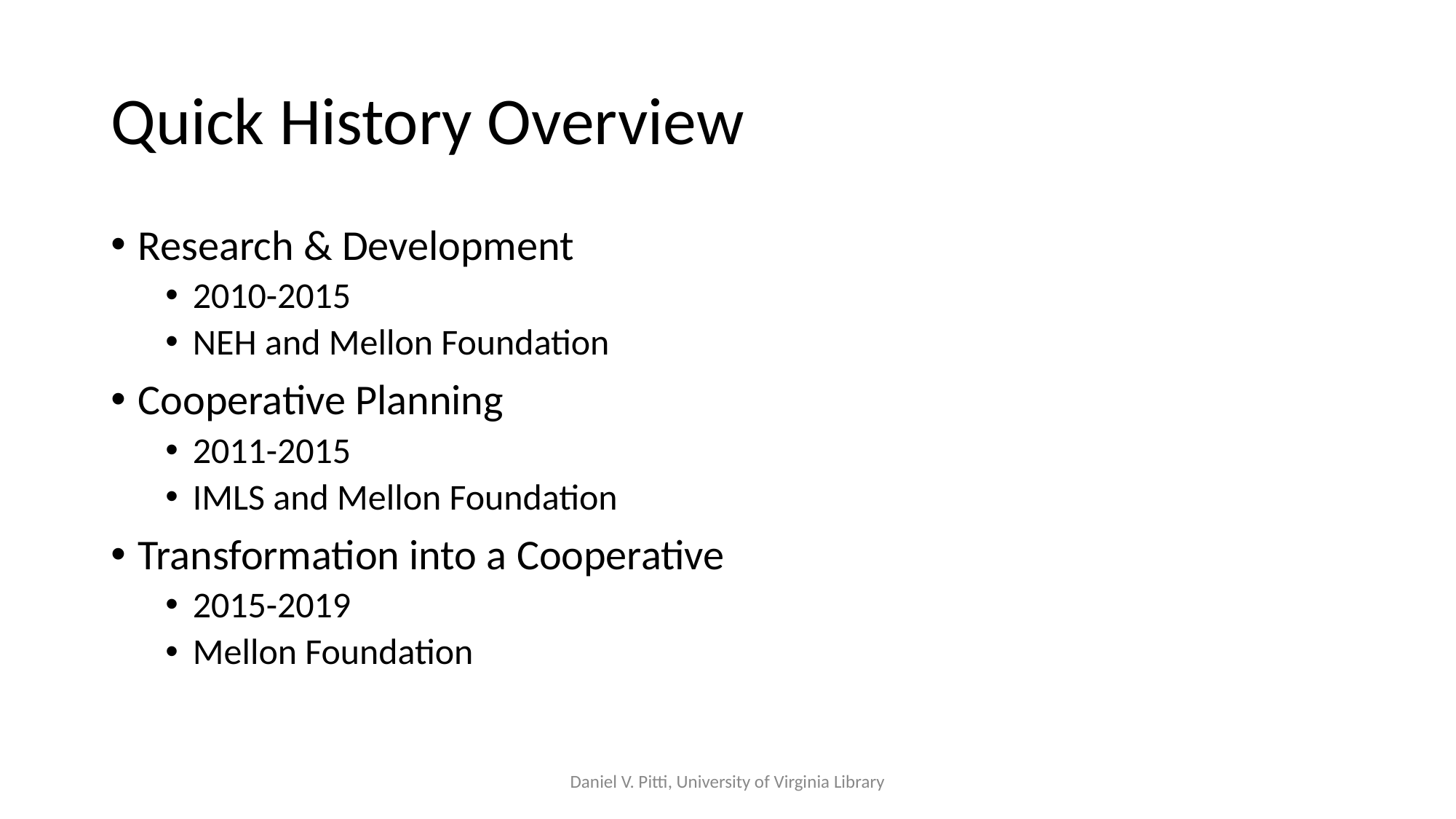

# Quick History Overview
Research & Development
2010-2015
NEH and Mellon Foundation
Cooperative Planning
2011-2015
IMLS and Mellon Foundation
Transformation into a Cooperative
2015-2019
Mellon Foundation

Daniel V. Pitti, University of Virginia Library